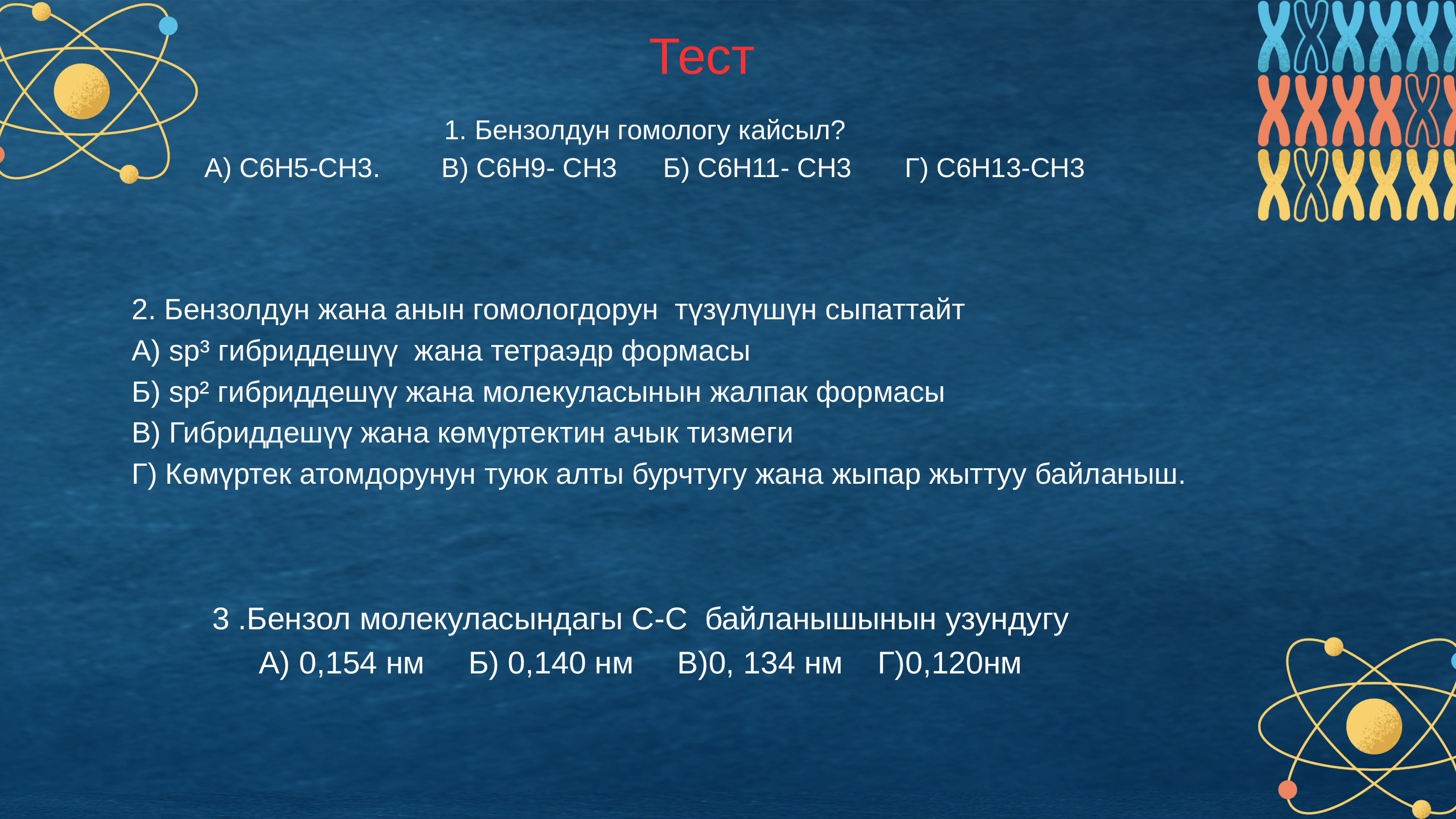

Тест
1. Бензолдун гомологу кайсыл?
А) C6H5-CH3.        В) C6H9- CH3      Б) C6H11- CH3       Г) C6H13-CH3

2. Бензолдун жана анын гомологдорун  түзүлүшүн сыпаттайт
А) sp³ гибриддешүү  жана тетраэдр формасы
Б) sp² гибриддешүү жана молекуласынын жалпак формасы
В) Гибриддешүү жана көмүртектин ачык тизмеги
Г) Көмүртек атомдорунун туюк алты бурчтугу жана жыпар жыттуу байланыш.

3 .Бензол молекуласындагы C-C  байланышынын узундугу
А) 0,154 нм     Б) 0,140 нм     В)0, 134 нм    Г)0,120нм